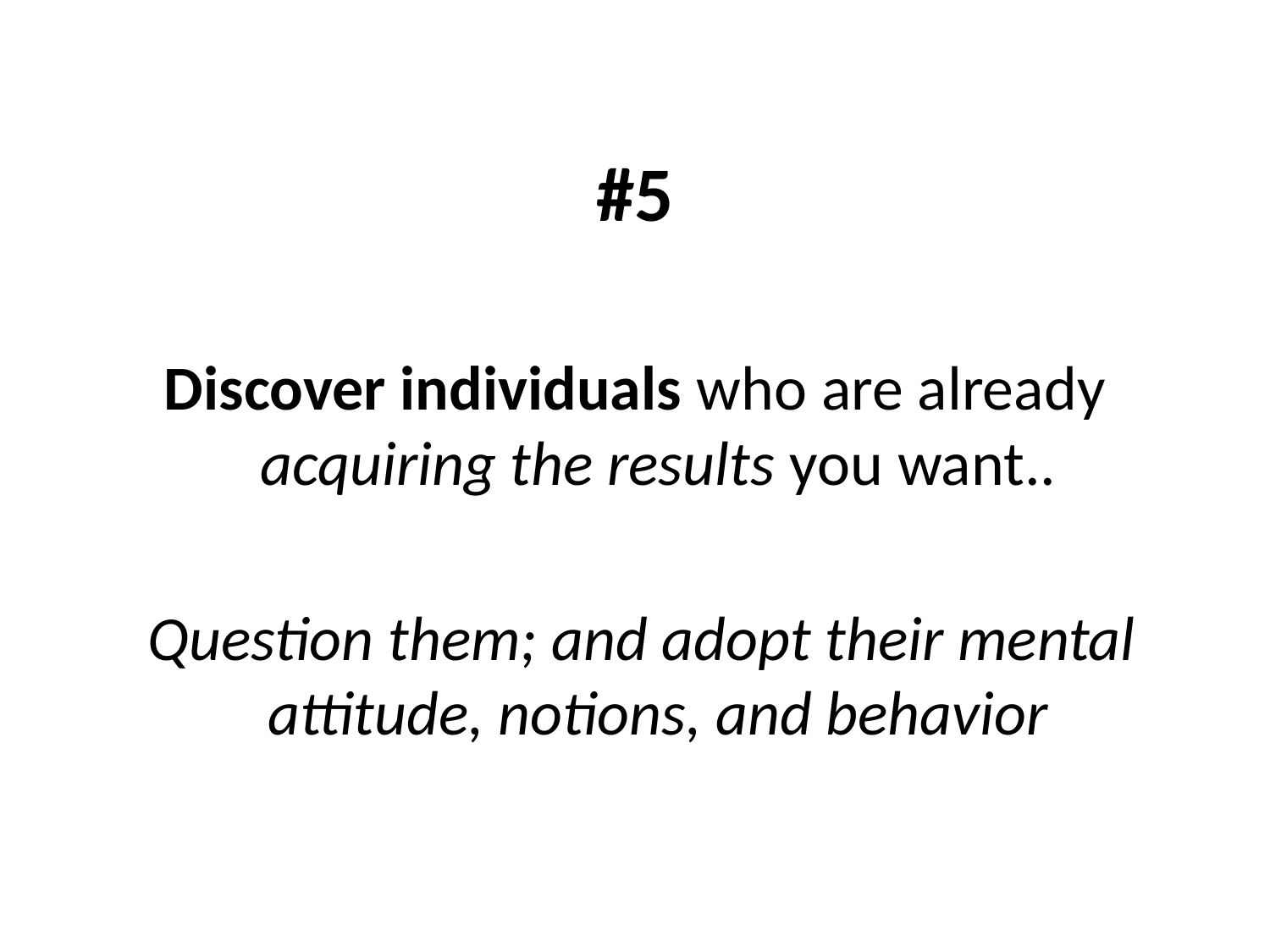

#5

Discover individuals who are already acquiring the results you want..

 Question them; and adopt their mental attitude, notions, and behavior